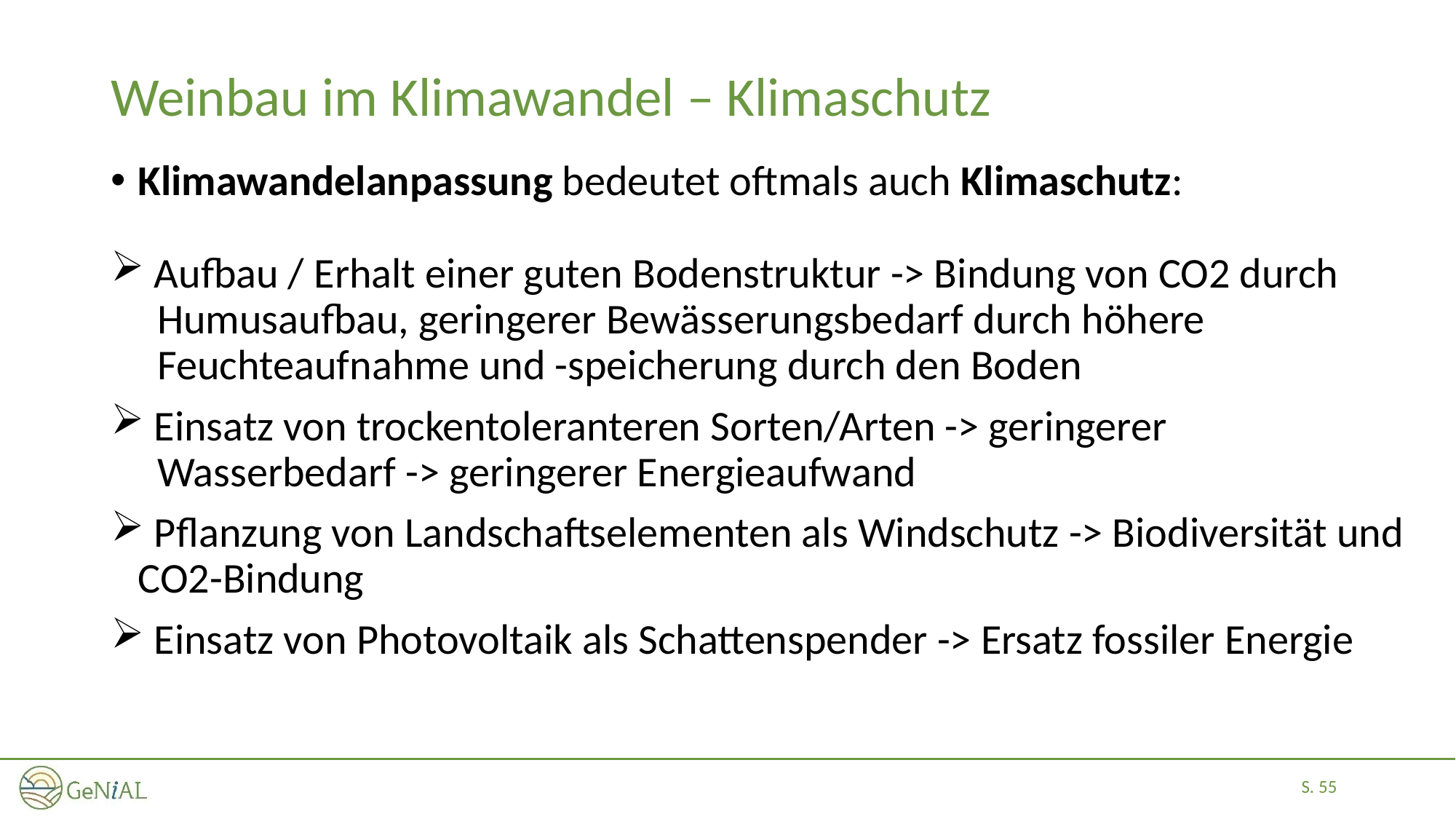

# Weinbau im Klimawandel – Klimaschutz
Klimawandelanpassung bedeutet oftmals auch Klimaschutz:

 Aufbau / Erhalt einer guten Bodenstruktur -> Bindung von CO2 durch
  Humusaufbau, geringerer Bewässerungsbedarf durch höhere
  Feuchteaufnahme und -speicherung durch den Boden
 Einsatz von trockentoleranteren Sorten/Arten -> geringerer
  Wasserbedarf -> geringerer Energieaufwand
 Pflanzung von Landschaftselementen als Windschutz -> Biodiversität und CO2-Bindung
 Einsatz von Photovoltaik als Schattenspender -> Ersatz fossiler Energie